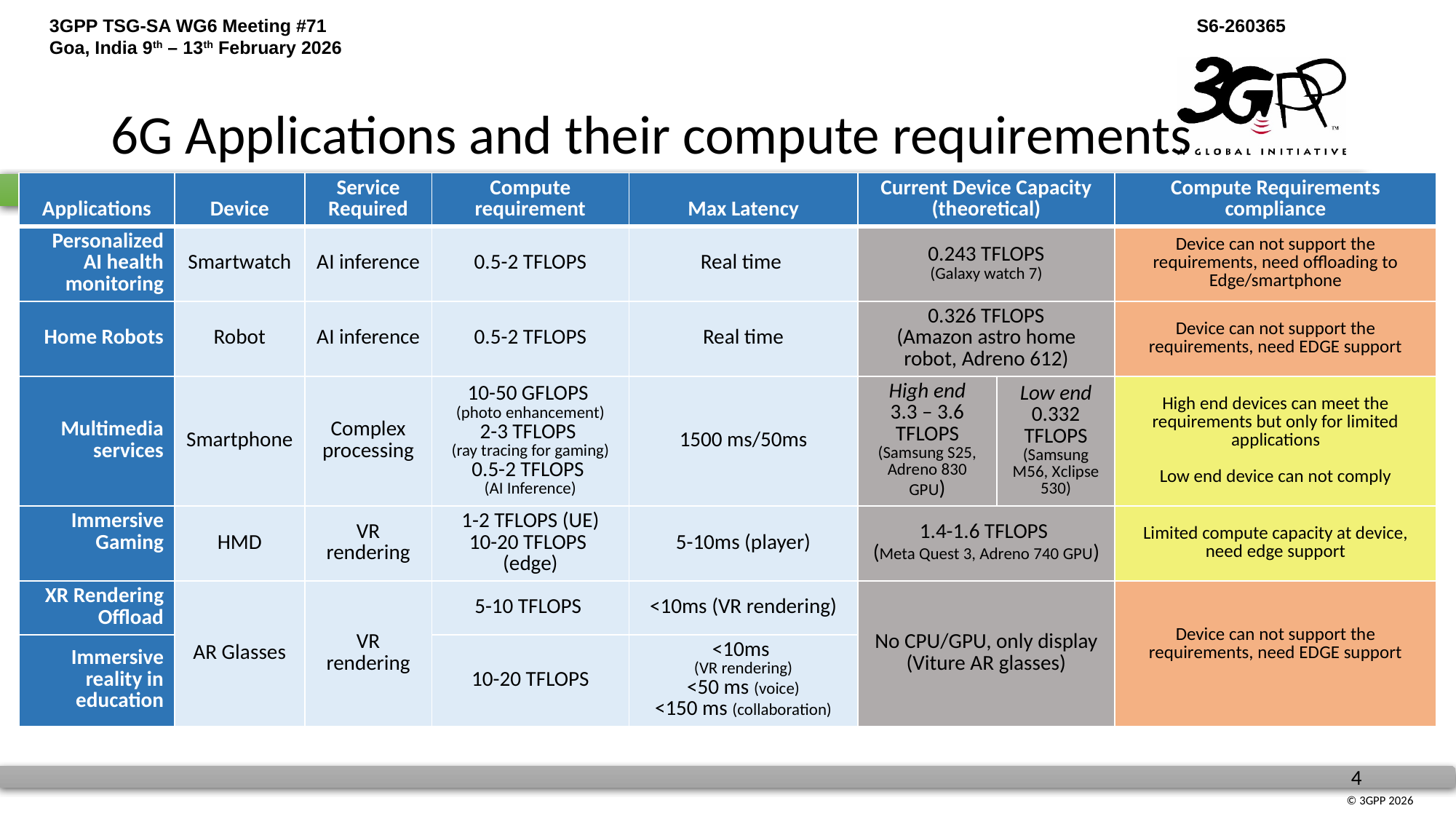

# 6G Applications and their compute requirements
| Applications | Device | Service Required | Compute requirement | Max Latency | Current Device Capacity (theoretical) |  | Compute Requirements compliance |
| --- | --- | --- | --- | --- | --- | --- | --- |
| Personalized AI health monitoring | Smartwatch | AI inference | 0.5-2 TFLOPS | Real time | 0.243 TFLOPS (Galaxy watch 7) |  | Device can not support the requirements, need offloading to Edge/smartphone |
| Home Robots | Robot | AI inference | 0.5-2 TFLOPS | Real time | 0.326 TFLOPS (Amazon astro home robot, Adreno 612) |  | Device can not support the requirements, need EDGE support |
| Multimedia services | Smartphone | Complex processing | 10-50 GFLOPS (photo enhancement) 2-3 TFLOPS (ray tracing for gaming) 0.5-2 TFLOPS (AI Inference) | 1500 ms/50ms | High end 3.3 – 3.6 TFLOPS (Samsung S25, Adreno 830 GPU) | Low end 0.332 TFLOPS (Samsung M56, Xclipse 530) | High end devices can meet the requirements but only for limited applications Low end device can not comply |
| Immersive Gaming | HMD | VR rendering | 1-2 TFLOPS (UE) 10-20 TFLOPS (edge) | 5-10ms (player) | 1.4-1.6 TFLOPS (Meta Quest 3, Adreno 740 GPU) |  | Limited compute capacity at device, need edge support |
| XR Rendering Offload | AR Glasses | VR rendering | 5-10 TFLOPS | <10ms (VR rendering) | No CPU/GPU, only display (Viture AR glasses) |  | Device can not support the requirements, need EDGE support |
| Immersive reality in education |  |  | 10-20 TFLOPS | <10ms (VR rendering) <50 ms (voice) <150 ms (collaboration) |  |  |  |